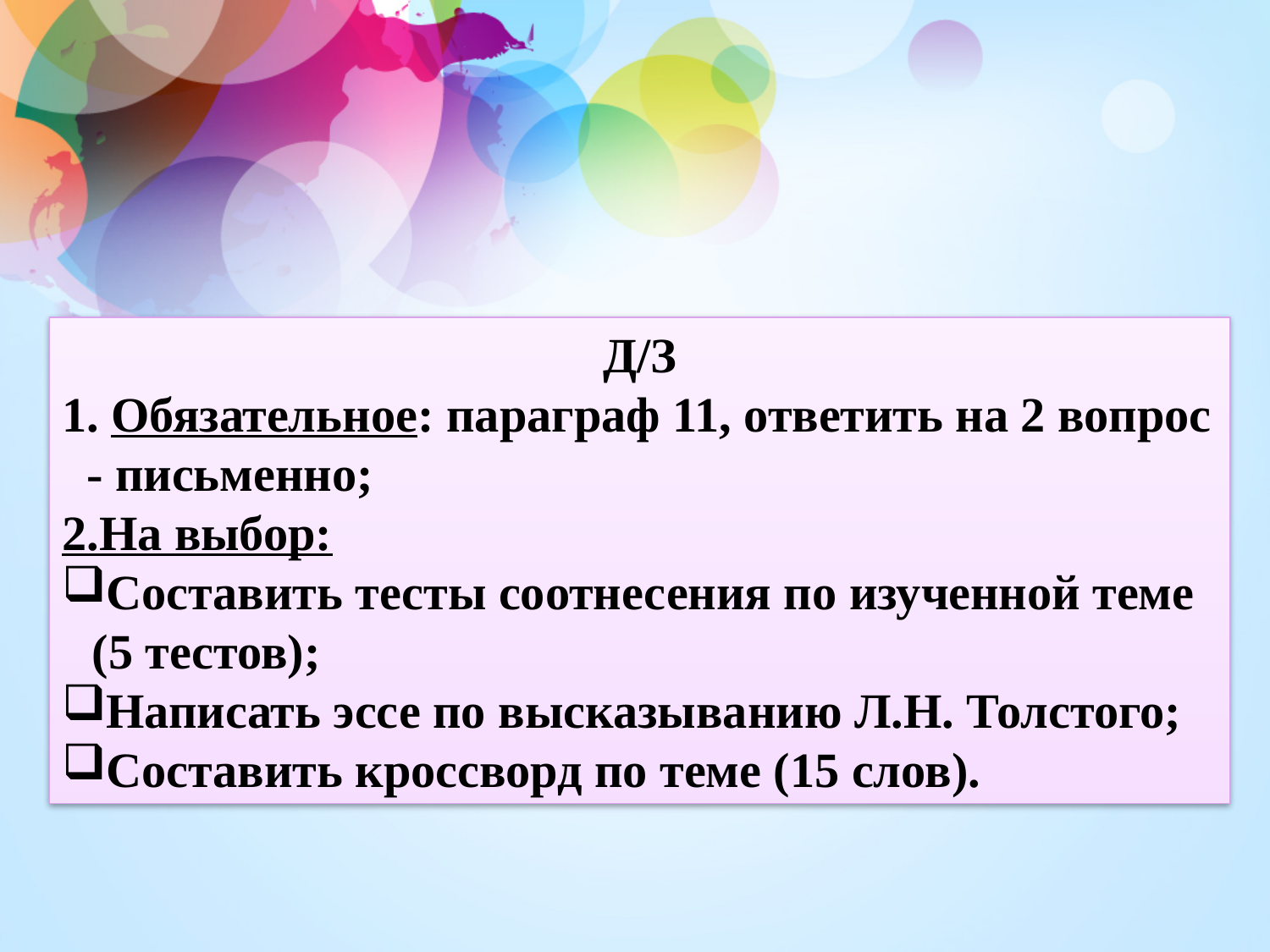

Д/З
1. Обязательное: параграф 11, ответить на 2 вопрос   - письменно;
2.На выбор:
Составить тесты соотнесения по изученной теме (5 тестов);
Написать эссе по высказыванию Л.Н. Толстого;
Составить кроссворд по теме (15 слов).